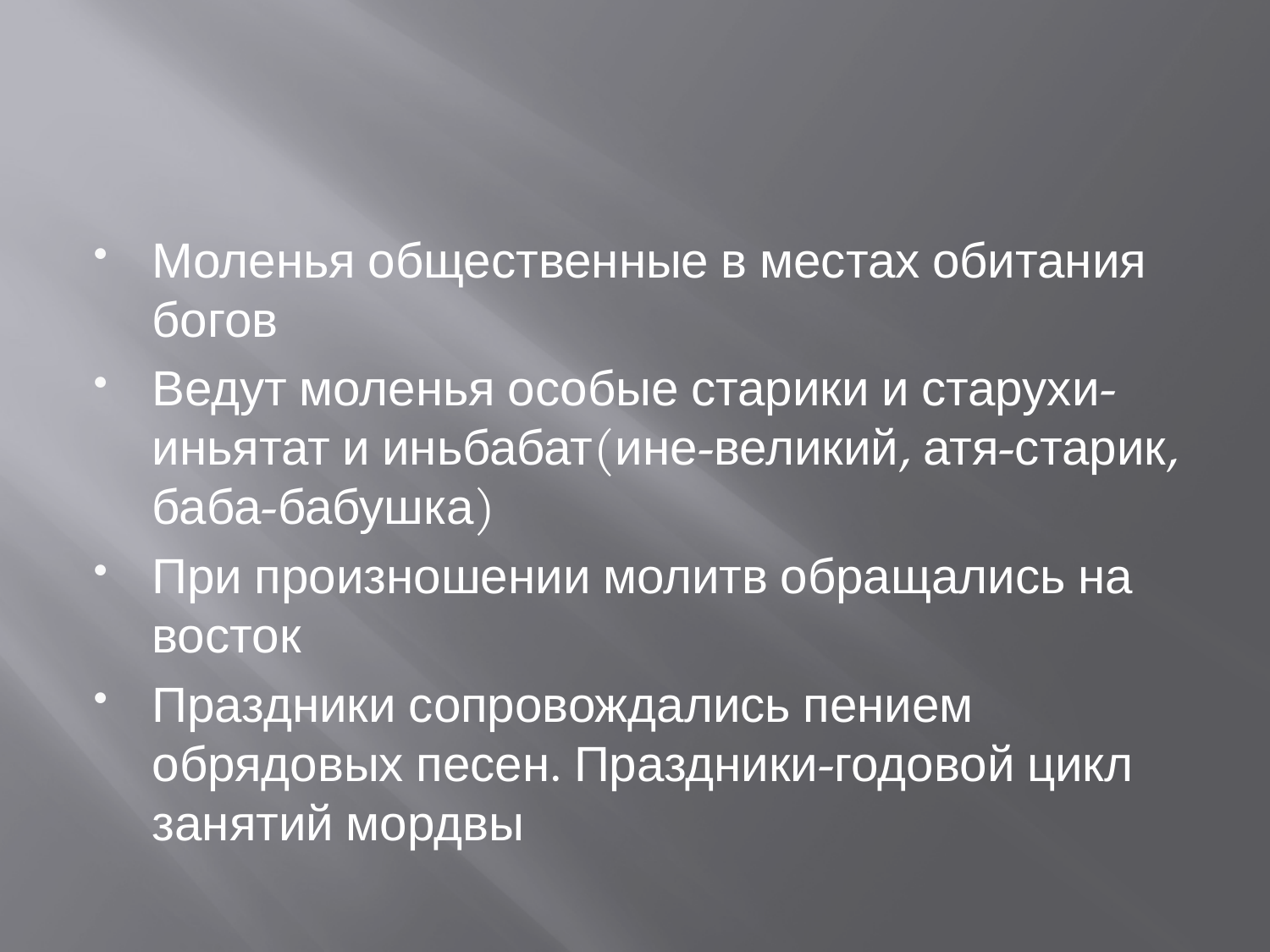

#
Моленья общественные в местах обитания богов
Ведут моленья особые старики и старухи-иньятат и иньбабат(ине-великий, атя-старик, баба-бабушка)
При произношении молитв обращались на восток
Праздники сопровождались пением обрядовых песен. Праздники-годовой цикл занятий мордвы